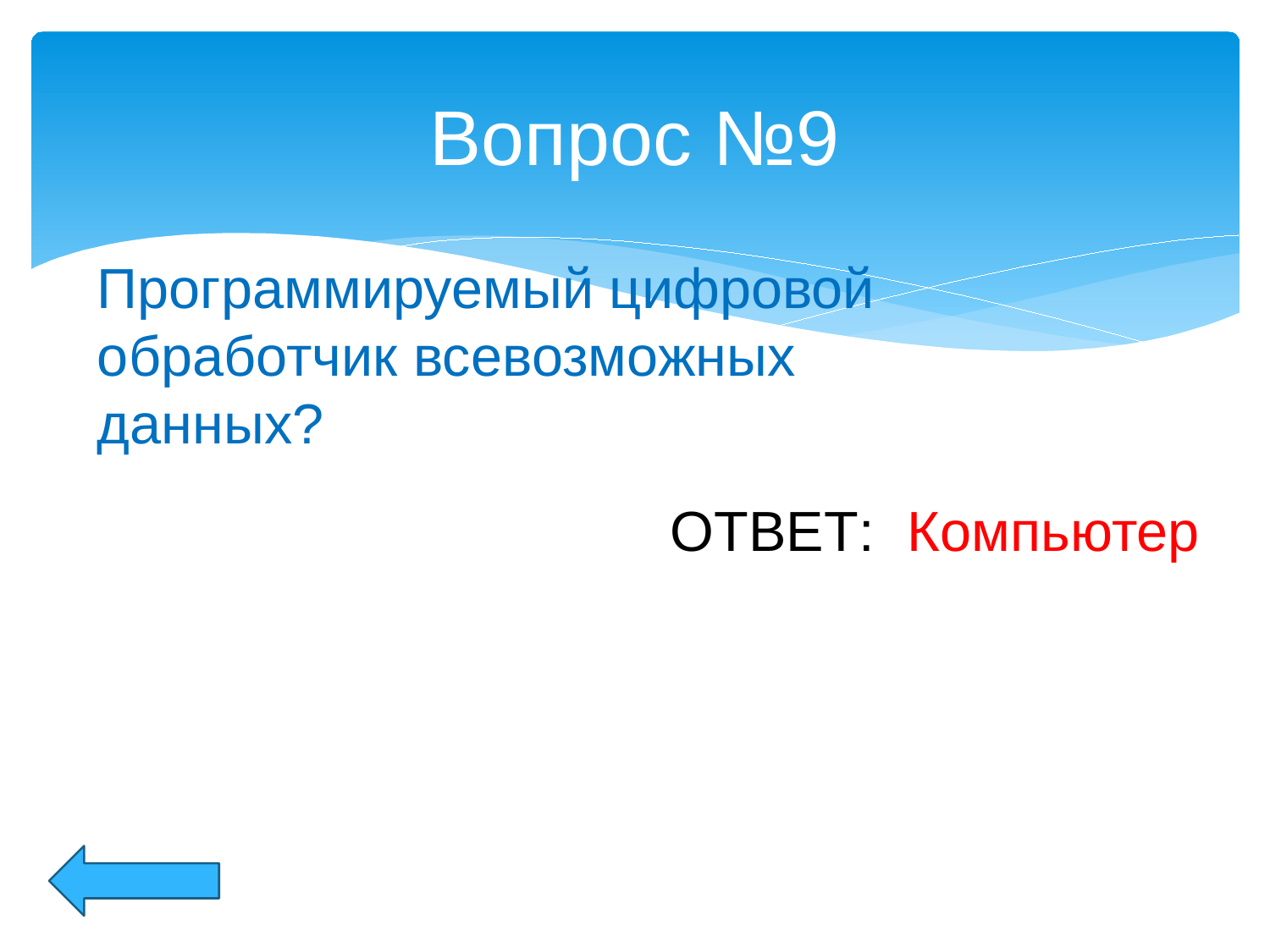

# Вопрос №9
Программируемый цифровой обработчик всевозможных данных?
ОТВЕТ:
Компьютер